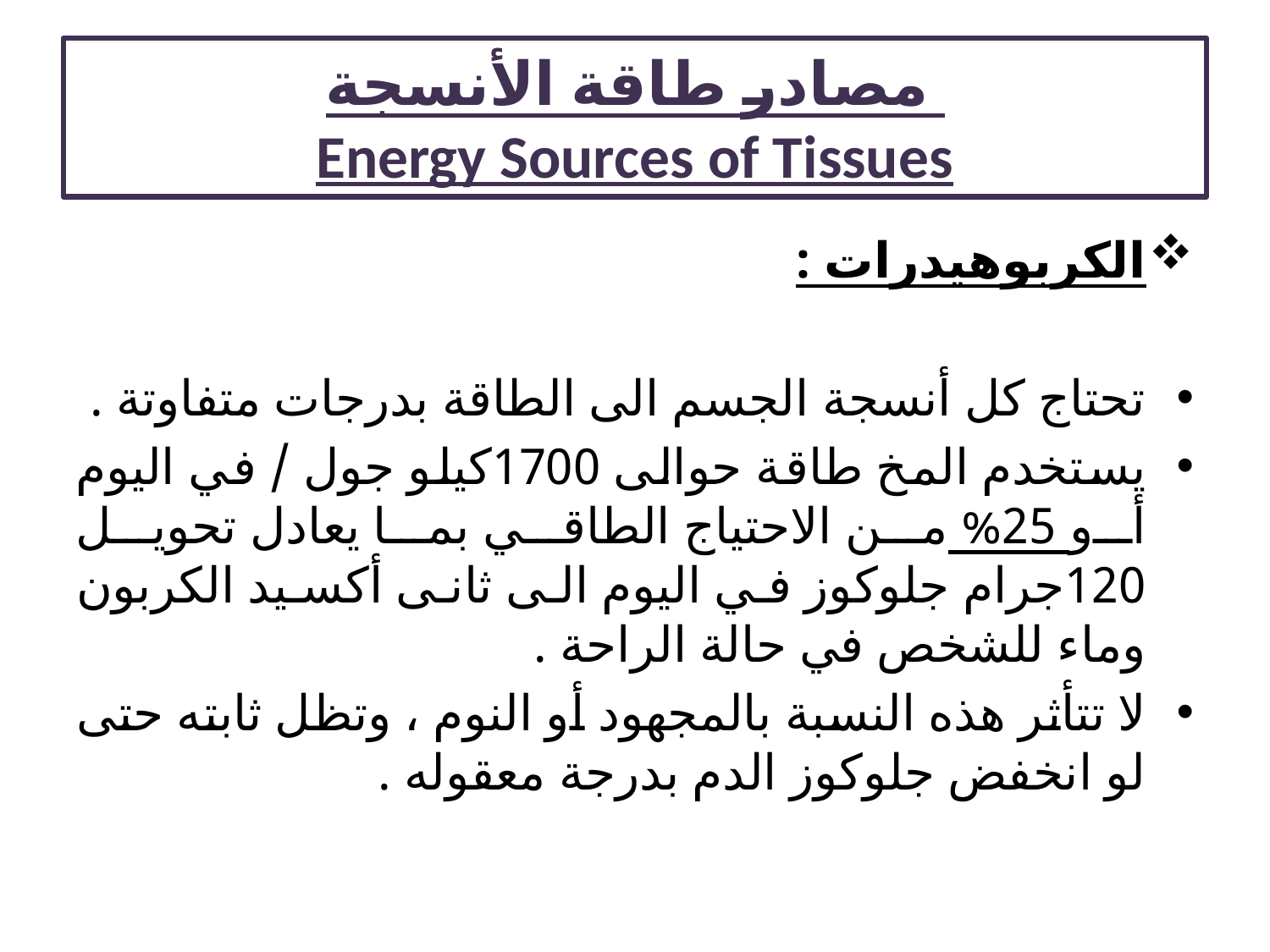

# مصادر طاقة الأنسجة Energy Sources of Tissues
الكربوهيدرات :

تحتاج كل أنسجة الجسم الى الطاقة بدرجات متفاوتة .
يستخدم المخ طاقة حوالى 1700كيلو جول / في اليوم أو 25% من الاحتياج الطاقي بما يعادل تحويل 120جرام جلوكوز في اليوم الى ثانى أكسيد الكربون وماء للشخص في حالة الراحة .
لا تتأثر هذه النسبة بالمجهود أو النوم ، وتظل ثابته حتى لو انخفض جلوكوز الدم بدرجة معقوله .